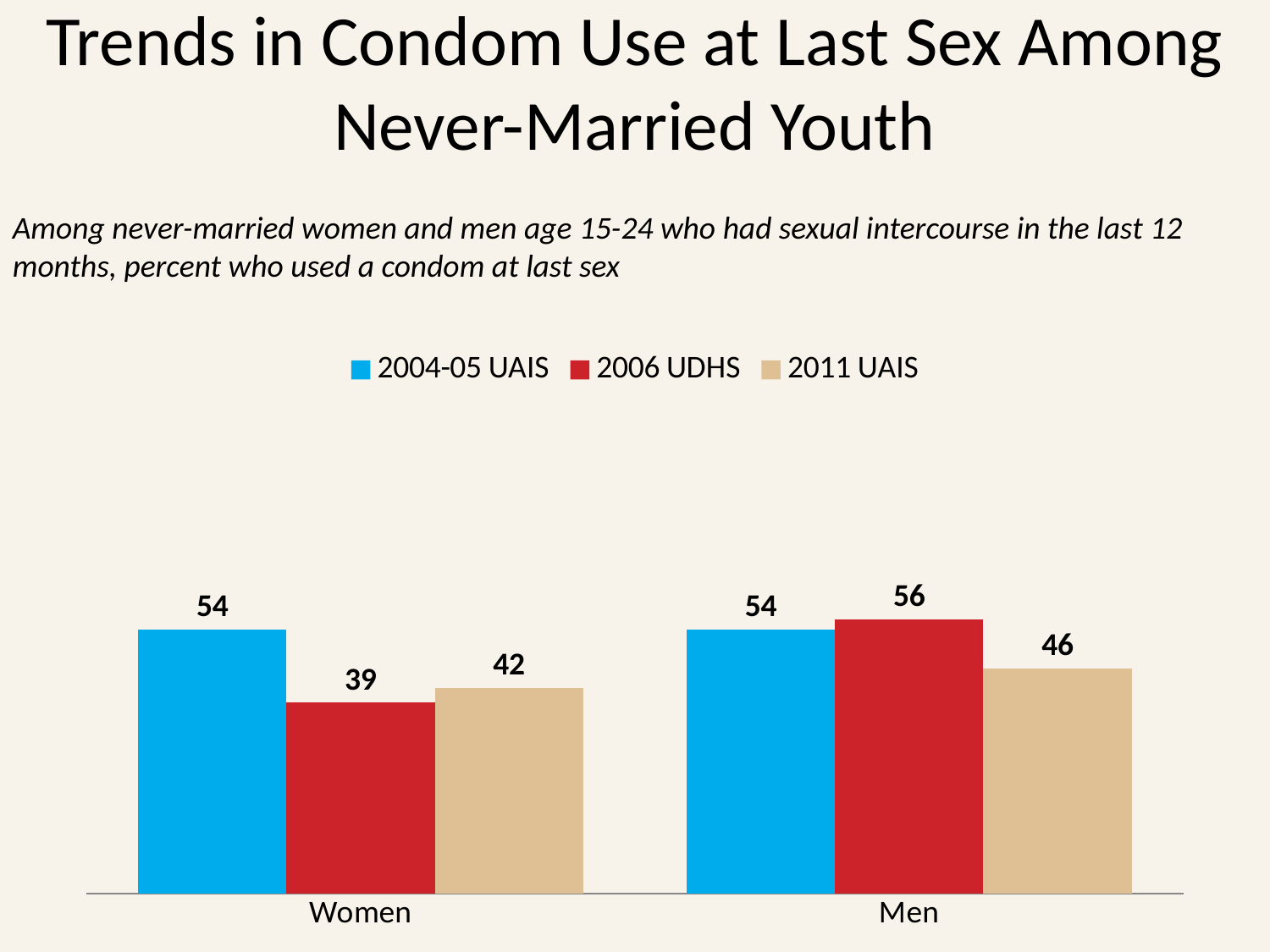

Trends in Condom Use at Last Sex Among Never-Married Youth
Among never-married women and men age 15-24 who had sexual intercourse in the last 12 months, percent who used a condom at last sex

### Chart

| Category | 2004-05 UAIS | 2006 UDHS | 2011 UAIS |
|---|---|---|---|
| Women | 54.0 | 39.0 | 42.0 |
| Men | 54.0 | 56.0 | 46.0 |